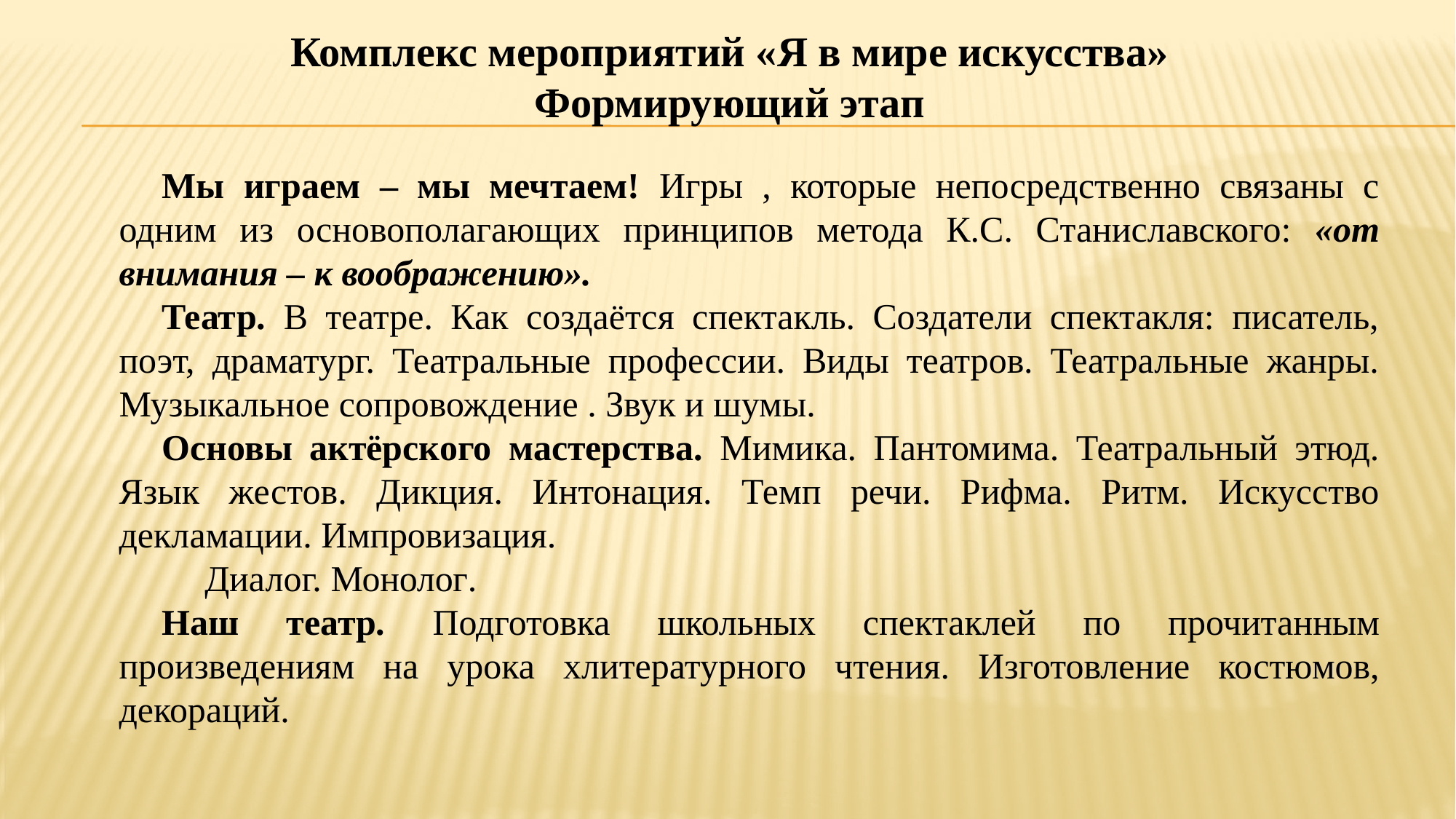

Комплекс мероприятий «Я в мире искусства»
Формирующий этап
Мы играем – мы мечтаем! Игры , которые непосредственно связаны с одним из основополагающих принципов метода К.С. Станиславского: «от внимания – к воображению».
Театр. В театре. Как создаётся спектакль. Создатели спектакля: писатель, поэт, драматург. Театральные профессии. Виды театров. Театральные жанры. Музыкальное сопровождение . Звук и шумы.
Основы актёрского мастерства. Мимика. Пантомима. Театральный этюд. Язык жестов. Дикция. Интонация. Темп речи. Рифма. Ритм. Искусство декламации. Импровизация.
Диалог. Монолог.
Наш театр. Подготовка школьных спектаклей по прочитанным произведениям на урока хлитературного чтения. Изготовление костюмов, декораций.